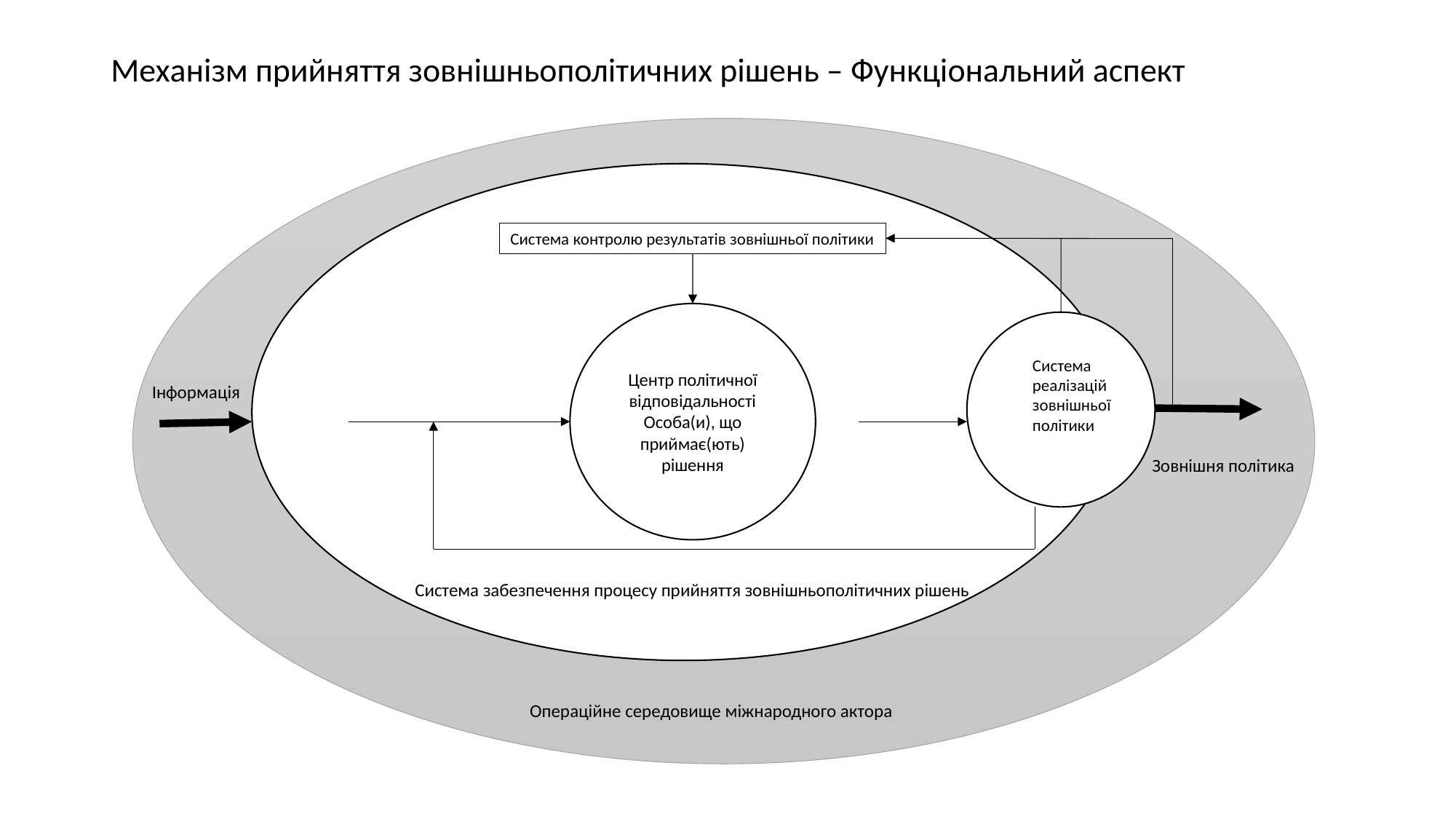

# Механізм прийняття зовнішньополітичних рішень – Функціональний аспект

Система контролю результатів зовнішньої політики
Центр політичної відповідальності
Особа(и), що приймає(ють) рішення

Система реалізацій зовнішньої політики
Інформація
Зовнішня політика
Система забезпечення процесу прийняття зовнішньополітичних рішень
Операційне середовище міжнародного актора